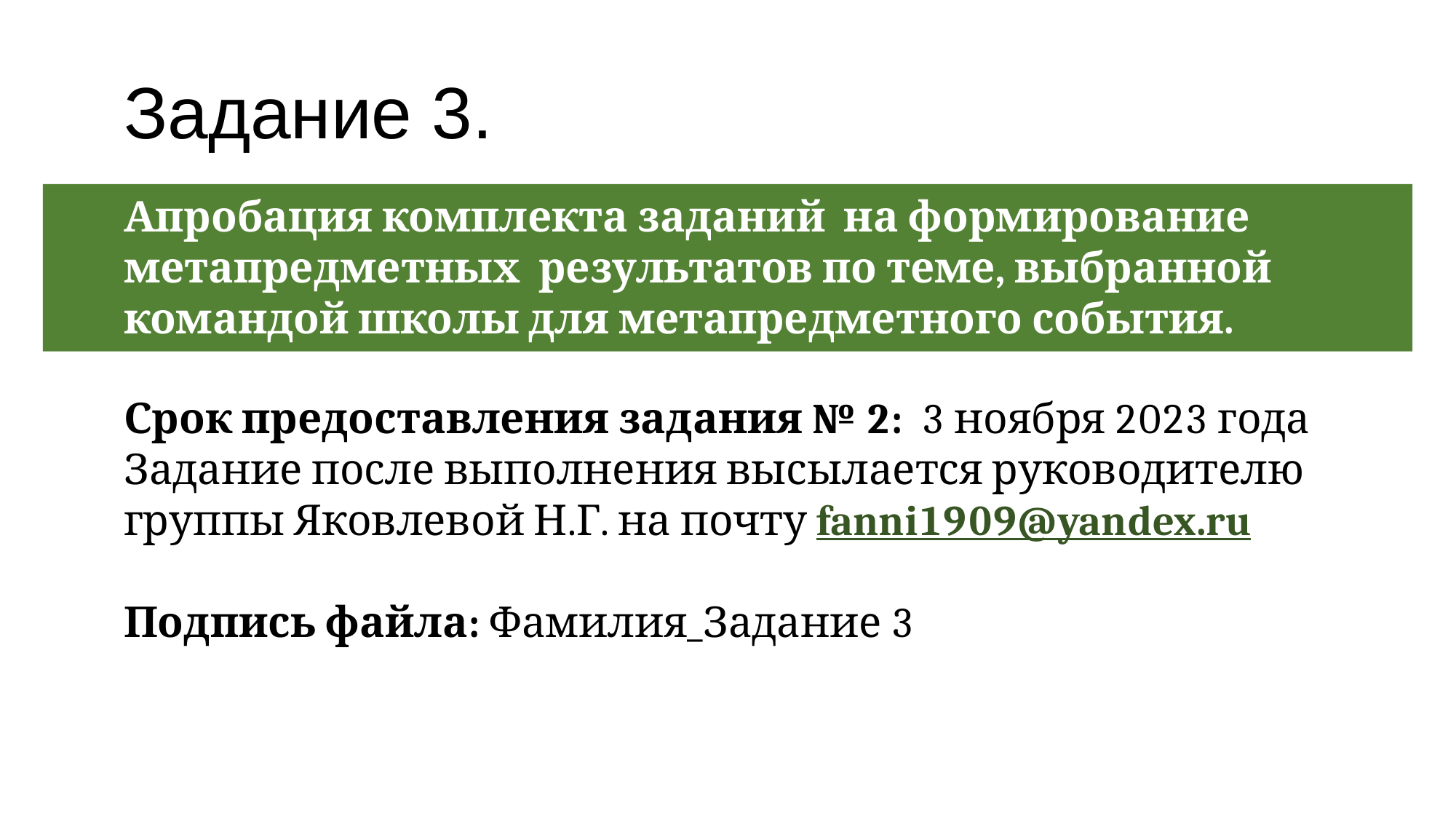

Задание 3.
Апробация комплекта заданий  на формирование метапредметных  результатов по теме, выбранной командой школы для метапредметного события.

Срок предоставления задания № 2:  3 ноября 2023 года
Задание после выполнения высылается руководителю группы Яковлевой Н.Г. на почту fanni1909@yandex.ru

Подпись файла: Фамилия_Задание 3